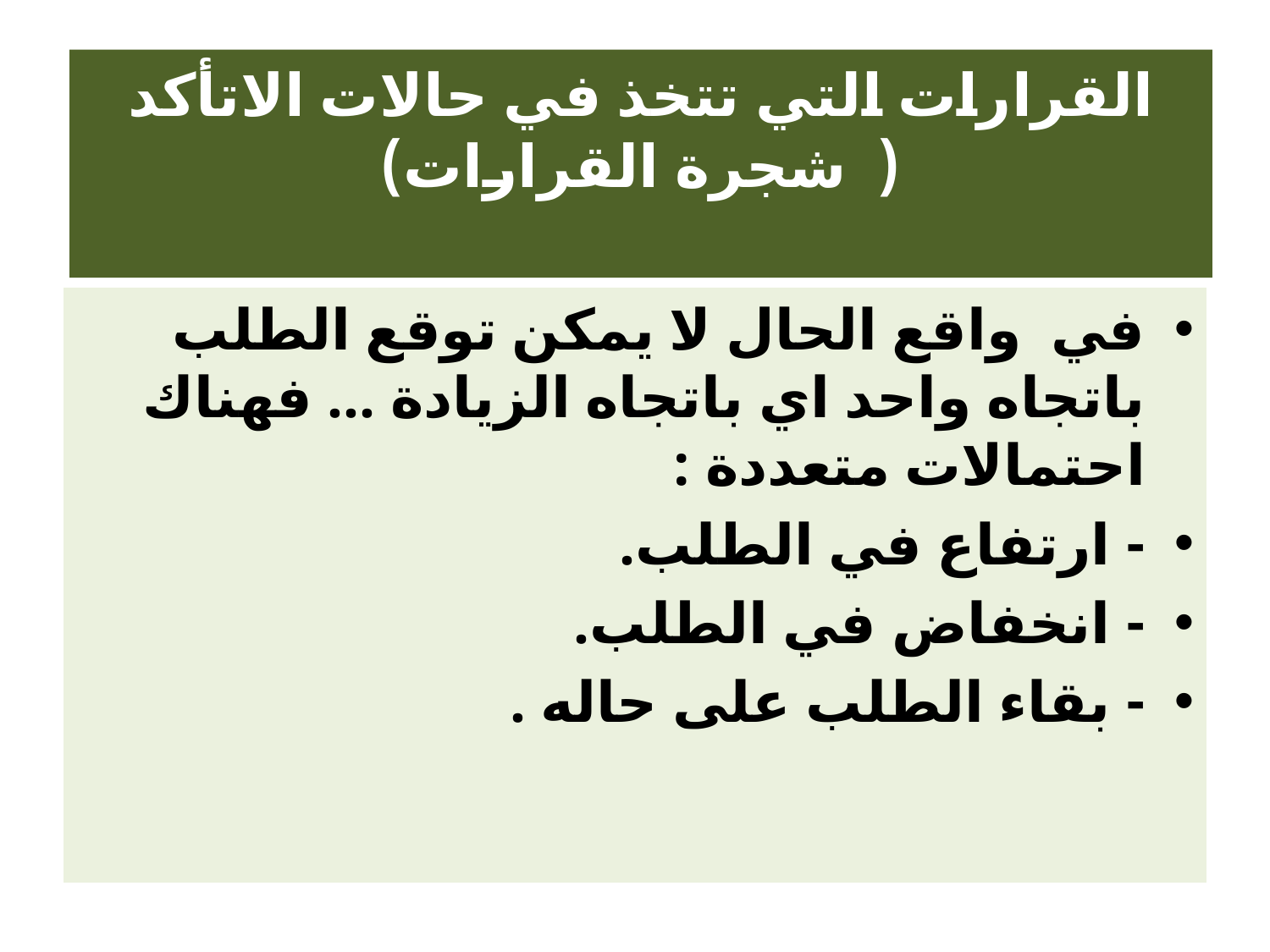

# القرارات التي تتخذ في حالات الاتأكد (  شجرة القرارات)
في  واقع الحال لا يمكن توقع الطلب باتجاه واحد اي باتجاه الزيادة ... فهناك احتمالات متعددة :
- ارتفاع في الطلب.
- انخفاض في الطلب.
- بقاء الطلب على حاله .